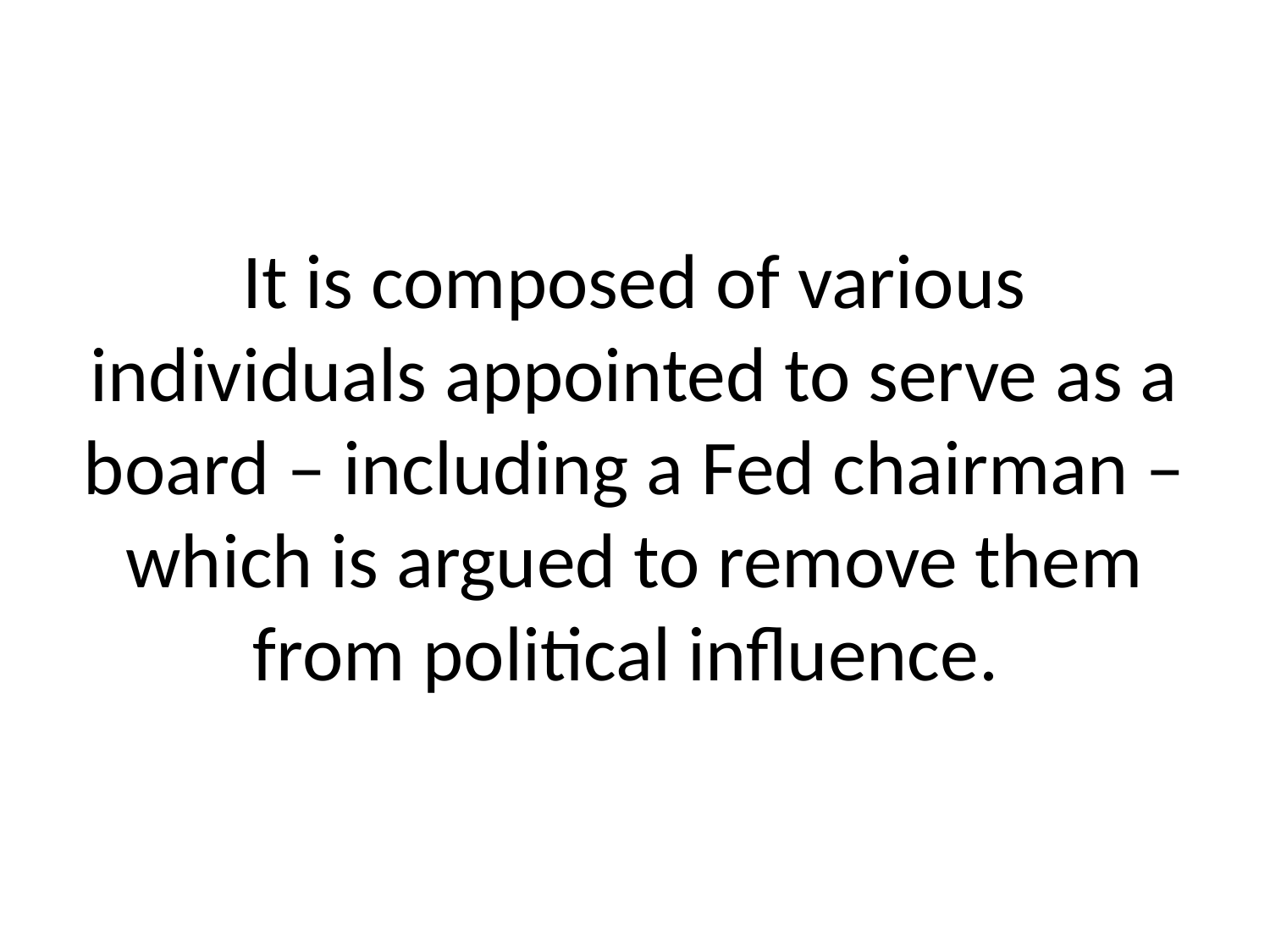

# It is composed of various individuals appointed to serve as a board – including a Fed chairman – which is argued to remove them from political influence.